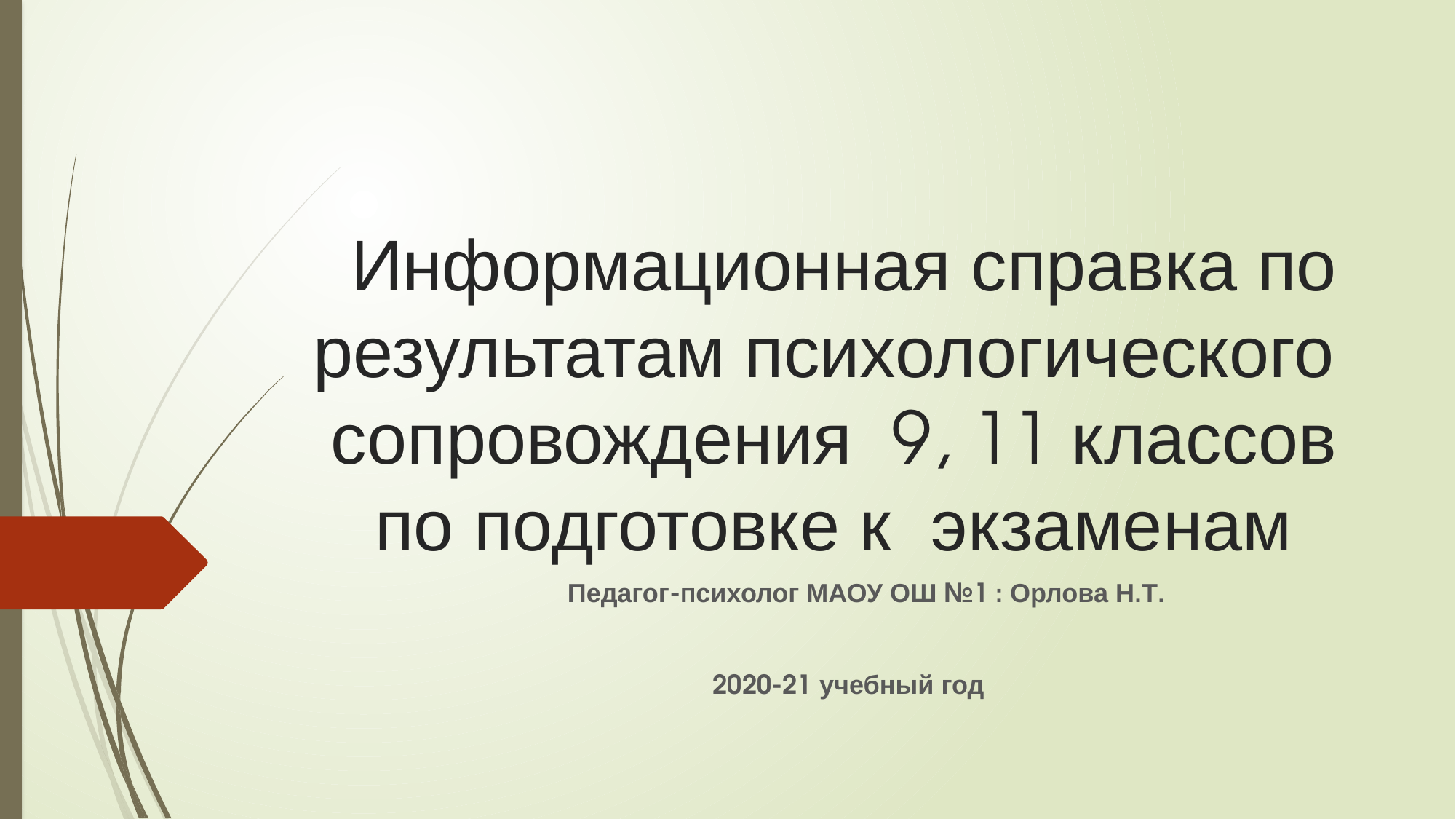

# Информационная справка по результатам психологического  сопровождения  9, 11 классов по подготовке к  экзаменам
                                  Педагог-психолог МАОУ ОШ №1 : Орлова Н.Т.

                                                      2020-21 учебный год